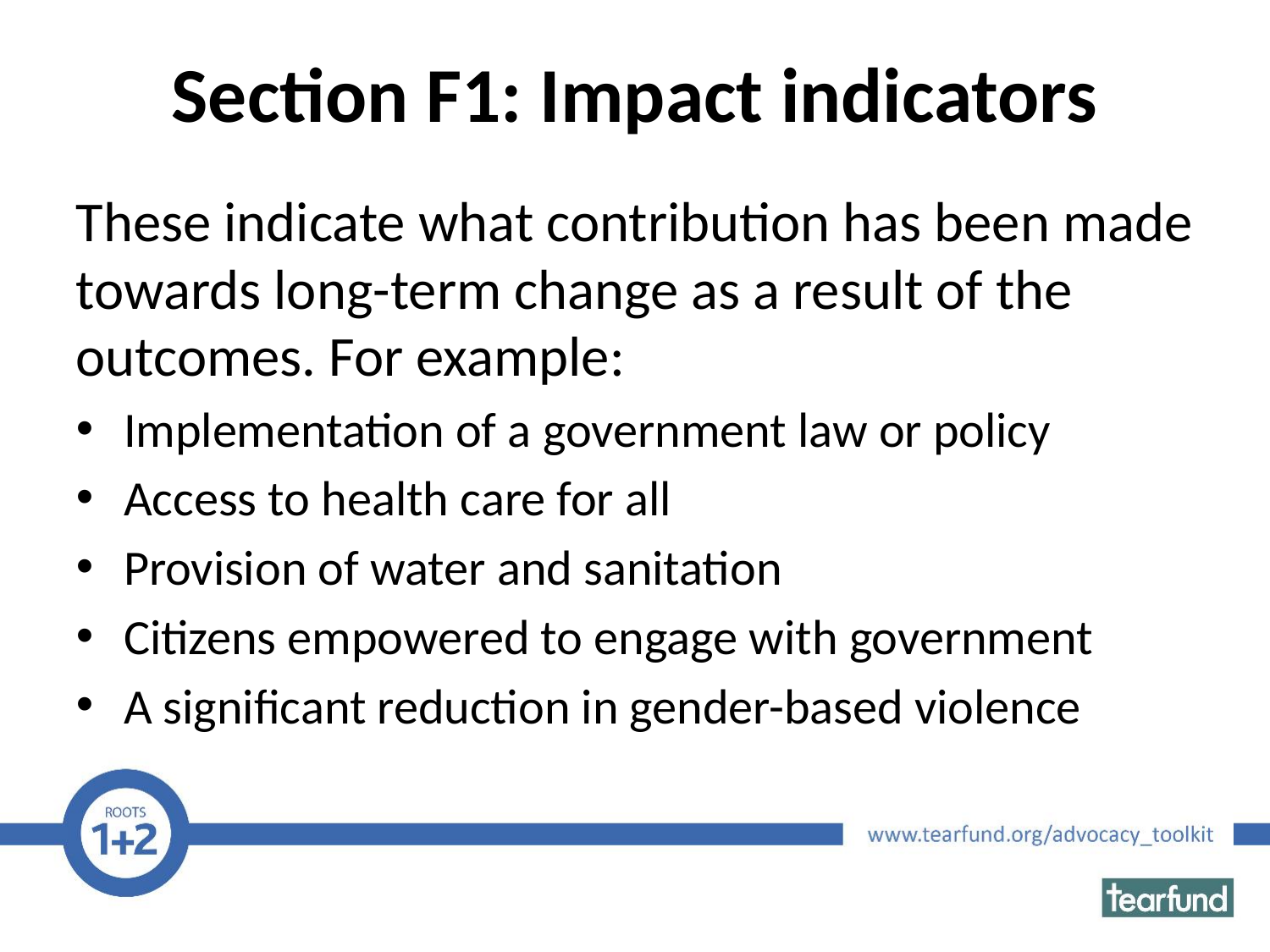

# Section F1: Impact indicators
These indicate what contribution has been made towards long-term change as a result of the outcomes. For example:
Implementation of a government law or policy
Access to health care for all
Provision of water and sanitation
Citizens empowered to engage with government
A significant reduction in gender-based violence